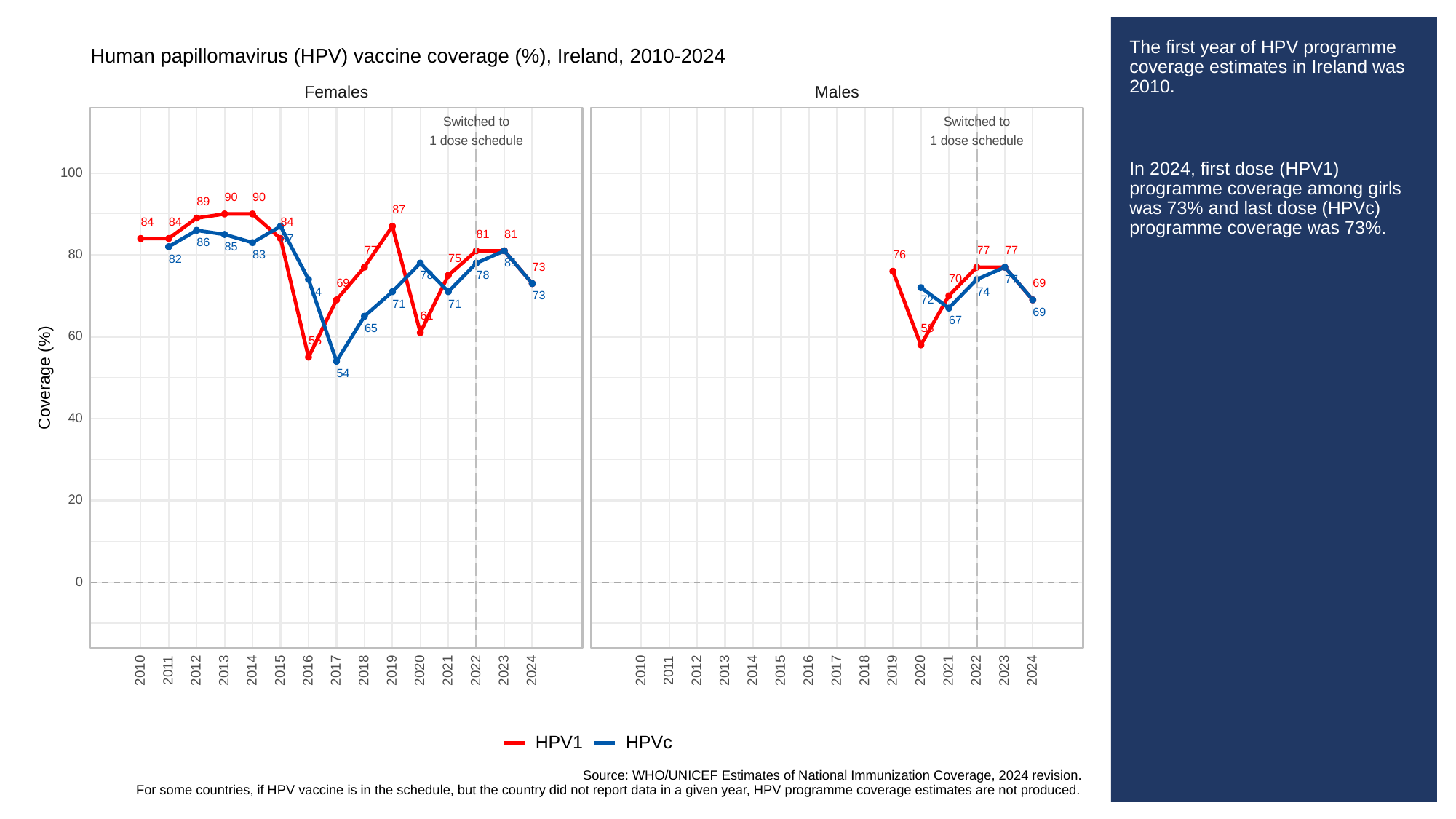

# The first year of HPV programme coverage estimates in Ireland was 2010.

In 2024, first dose (HPV1) programme coverage among girls was 73% and last dose (HPVc) programme coverage was 73%.

Human papillomavirus (HPV) vaccine coverage (%), Ireland, 2010-2024
Females
Males

Switched to
Switched to

1 dose schedule
1 dose schedule
100

90
90
89
87

84
84
84

81
81

87

86

85

77
77
77

80
76
83

75
82
81

73

78
78

70
77

69
69

74
74

73

72

71
71

69
61

67
58
65

60

55

54
Coverage (%)

40

20

0

2013
2023
2013
2023
2010
2011
2012
2014
2015
2016
2017
2018
2019
2020
2021
2022
2024
2010
2011
2012
2014
2015
2016
2017
2018
2019
2020
2021
2022
2024
HPVc
HPV1

Source: WHO/UNICEF Estimates of National Immunization Coverage, 2024 revision.
For some countries, if HPV vaccine is in the schedule, but the country did not report data in a given year, HPV programme coverage estimates are not produced.